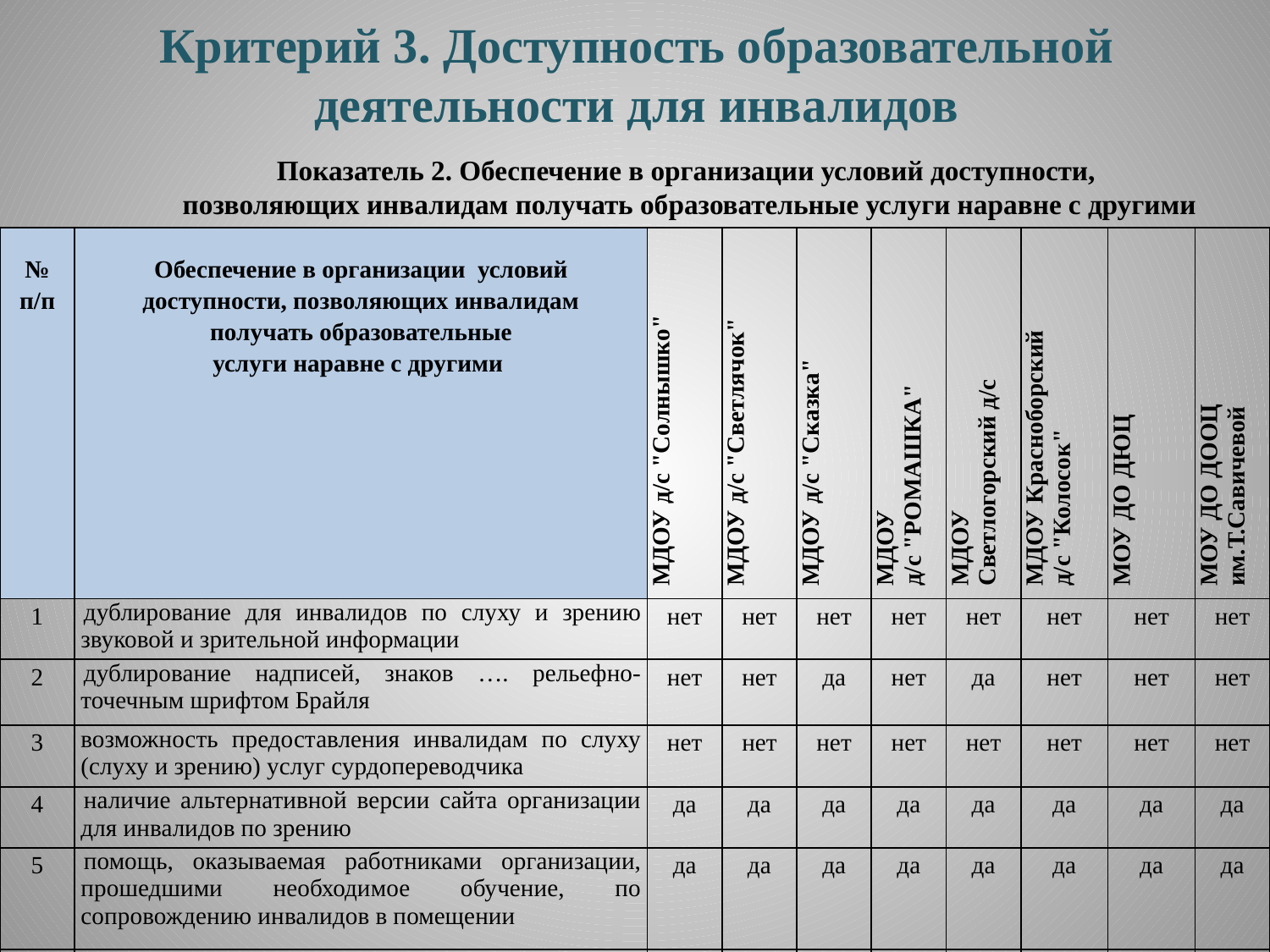

# Критерий 3. Доступность образовательной деятельности для инвалидов
Показатель 2. Обеспечение в организации условий доступности,
позволяющих инвалидам получать образовательные услуги наравне с другими
| № п/п | Обеспечение в организации условий доступности, позволяющих инвалидам получать образовательные услуги наравне с другими | МДОУ д/с "Солнышко" | МДОУ д/с "Светлячок" | МДОУ д/с "Сказка" | МДОУ д/с "РОМАШКА" | МДОУ Светлогорский д/с | МДОУ Красноборский д/с "Колосок" | МОУ ДО ДЮЦ | МОУ ДО ДООЦ им.Т.Савичевой |
| --- | --- | --- | --- | --- | --- | --- | --- | --- | --- |
| 1 | дублирование для инвалидов по слуху и зрению звуковой и зрительной информации | нет | нет | нет | нет | нет | нет | нет | нет |
| 2 | дублирование надписей, знаков …. рельефно-точечным шрифтом Брайля | нет | нет | да | нет | да | нет | нет | нет |
| 3 | возможность предоставления инвалидам по слуху (слуху и зрению) услуг сурдопереводчика | нет | нет | нет | нет | нет | нет | нет | нет |
| 4 | наличие альтернативной версии сайта организации для инвалидов по зрению | да | да | да | да | да | да | да | да |
| 5 | помощь, оказываемая работниками организации, прошедшими необходимое обучение, по сопровождению инвалидов в помещении | да | да | да | да | да | да | да | да |
| 6 | наличие возможности предоставления образовательных услуг в дистанционном режиме или на дому | нет | нет | нет | нет | нет | нет | нет | нет |
|  | Итого (баллов) | 2 | 2 | 3 | 2 | 3 | 2 | 2 | 2 |